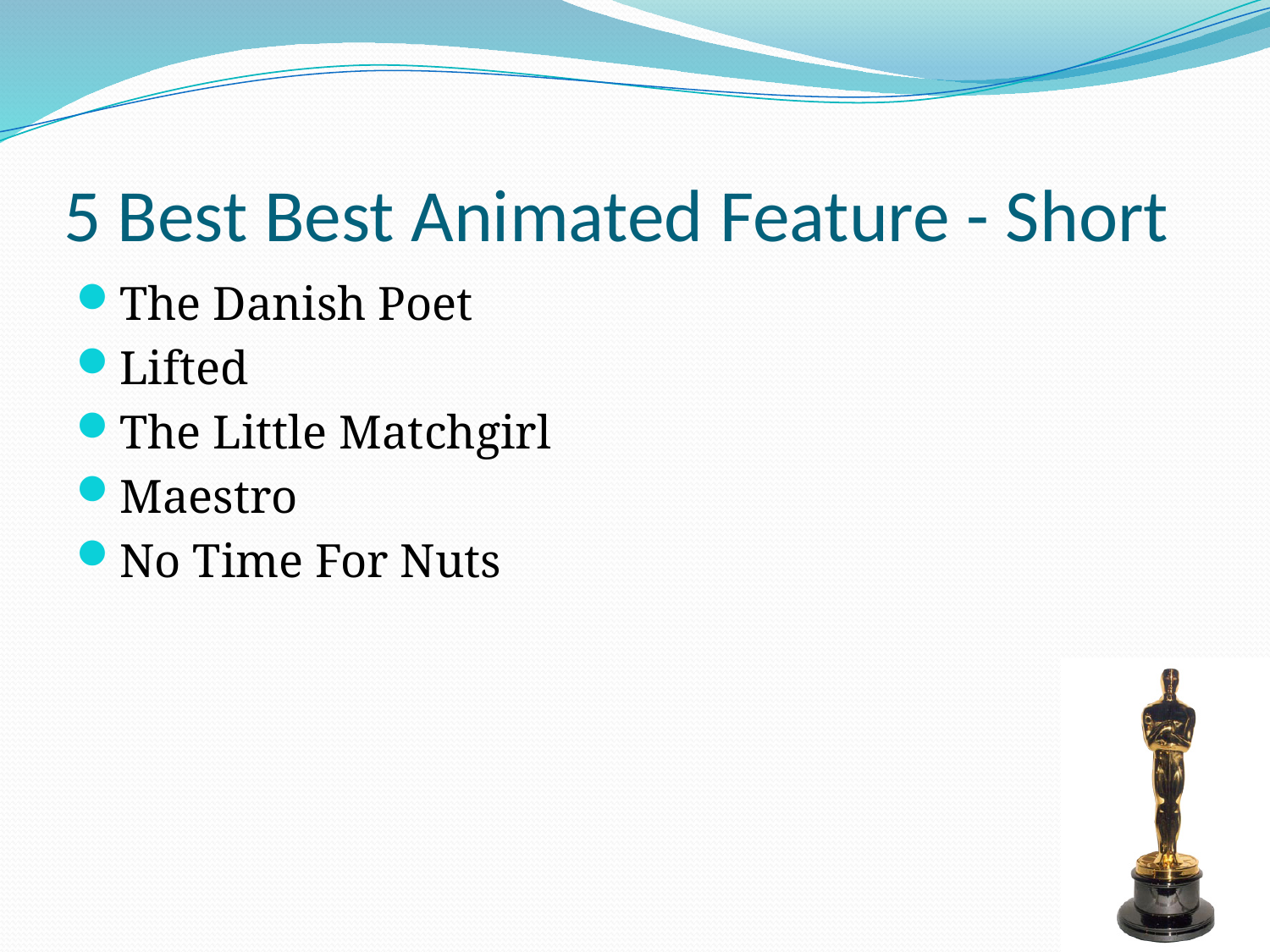

# 5 Best Best Animated Feature - Short
The Danish Poet
Lifted
The Little Matchgirl
Maestro
No Time For Nuts